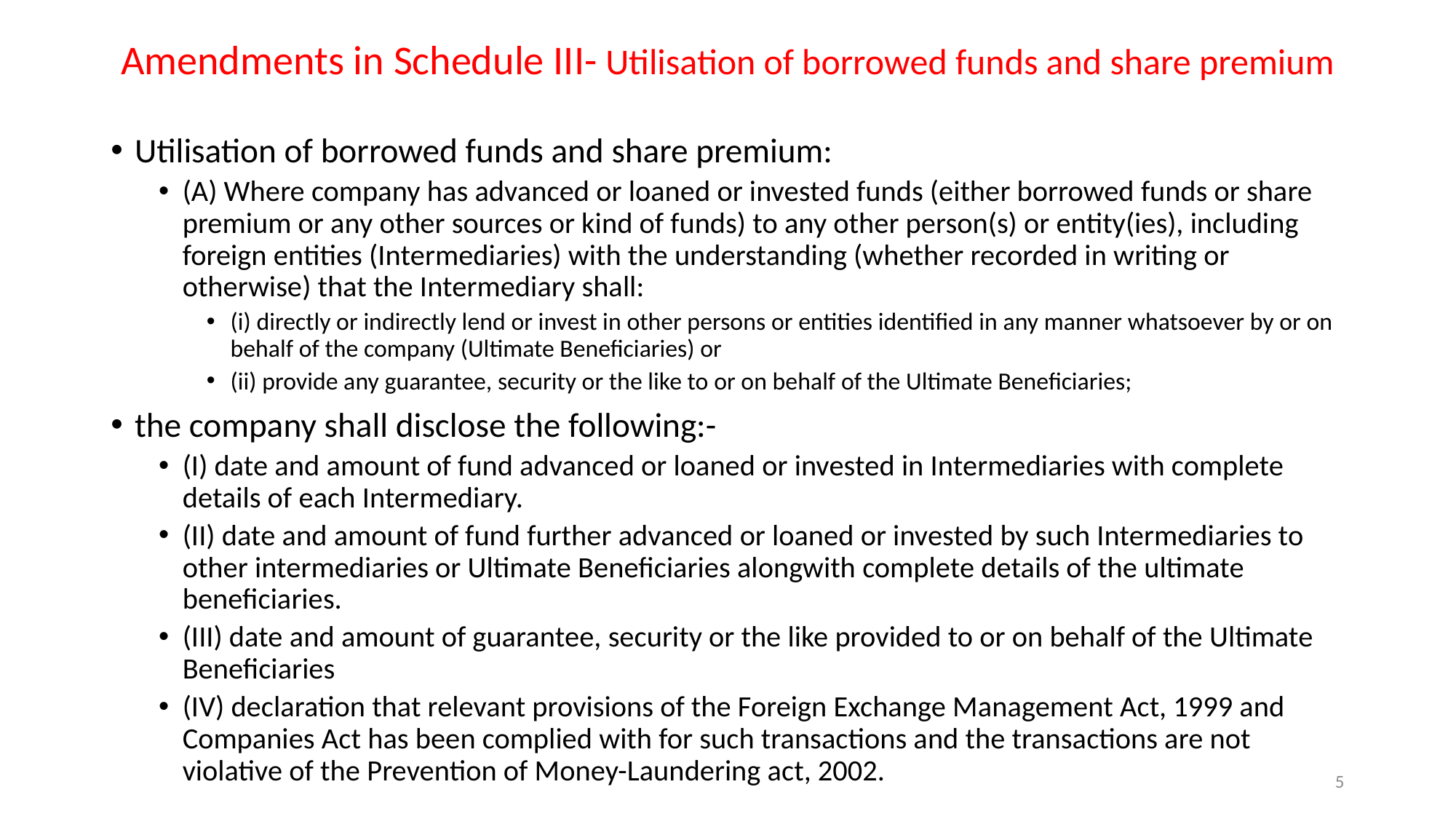

# Amendments in Schedule III- Utilisation of borrowed funds and share premium
Utilisation of borrowed funds and share premium:
(A) Where company has advanced or loaned or invested funds (either borrowed funds or share premium or any other sources or kind of funds) to any other person(s) or entity(ies), including foreign entities (Intermediaries) with the understanding (whether recorded in writing or otherwise) that the Intermediary shall:
(i) directly or indirectly lend or invest in other persons or entities identified in any manner whatsoever by or on behalf of the company (Ultimate Beneficiaries) or
(ii) provide any guarantee, security or the like to or on behalf of the Ultimate Beneficiaries;
the company shall disclose the following:-
(I) date and amount of fund advanced or loaned or invested in Intermediaries with complete details of each Intermediary.
(II) date and amount of fund further advanced or loaned or invested by such Intermediaries to other intermediaries or Ultimate Beneficiaries alongwith complete details of the ultimate beneficiaries.
(III) date and amount of guarantee, security or the like provided to or on behalf of the Ultimate Beneficiaries
(IV) declaration that relevant provisions of the Foreign Exchange Management Act, 1999 and Companies Act has been complied with for such transactions and the transactions are not violative of the Prevention of Money-Laundering act, 2002.

5